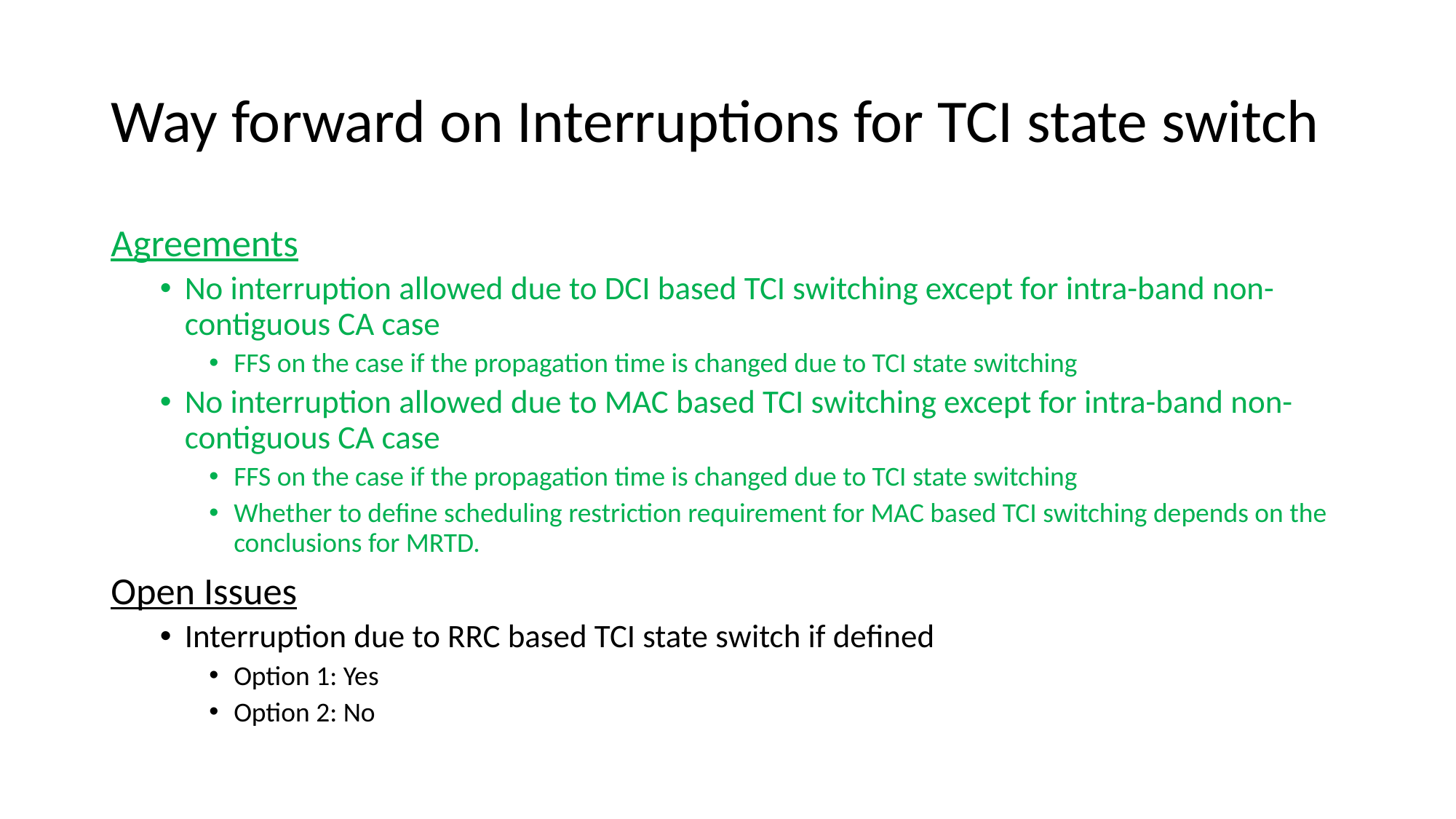

# Way forward on Interruptions for TCI state switch
Agreements
No interruption allowed due to DCI based TCI switching except for intra-band non-contiguous CA case
FFS on the case if the propagation time is changed due to TCI state switching
No interruption allowed due to MAC based TCI switching except for intra-band non-contiguous CA case
FFS on the case if the propagation time is changed due to TCI state switching
Whether to define scheduling restriction requirement for MAC based TCI switching depends on the conclusions for MRTD.
Open Issues
Interruption due to RRC based TCI state switch if defined
Option 1: Yes
Option 2: No